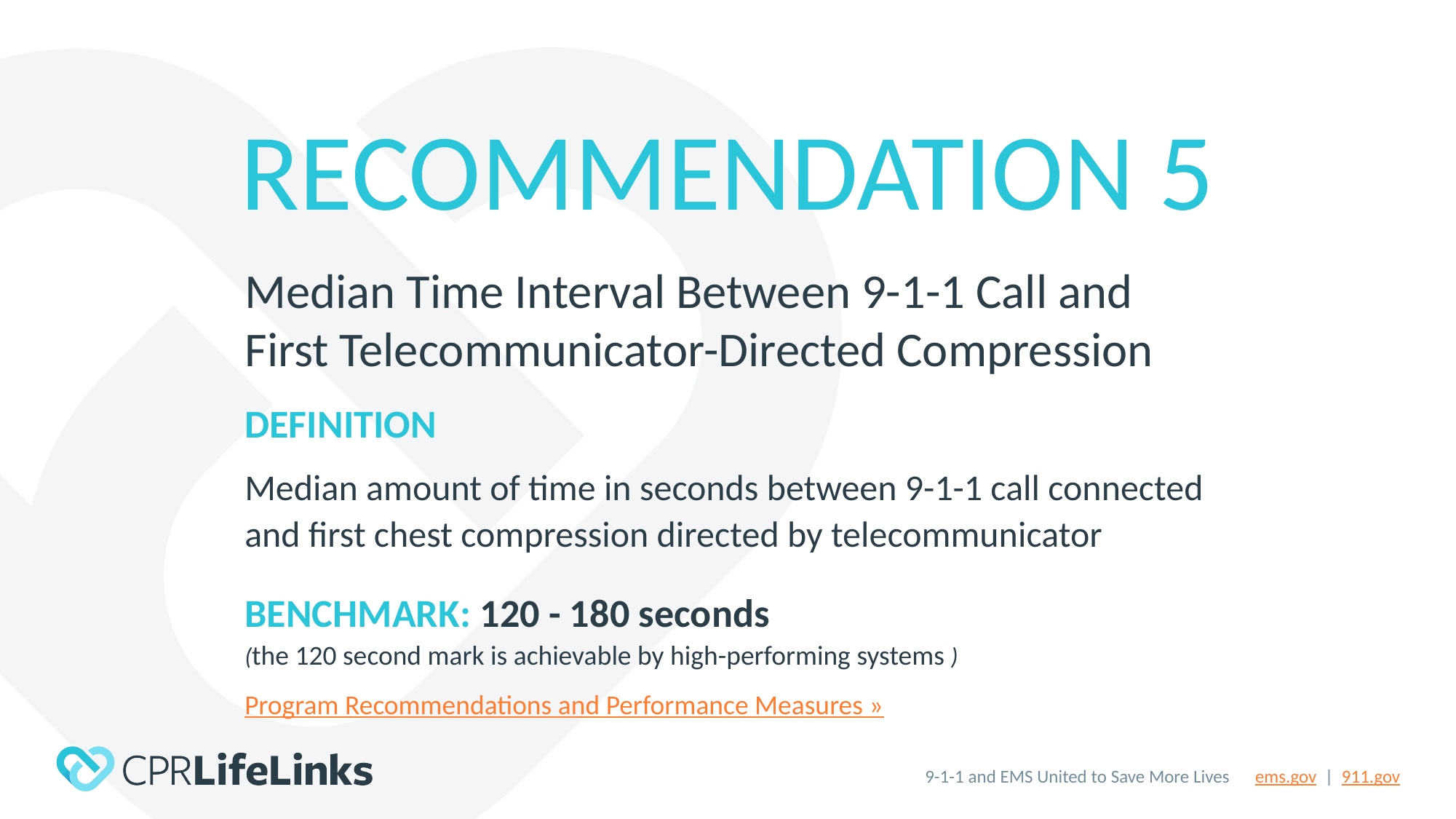

# Recommendation 5
Median Time Interval Between 9-1-1 Call and First Telecommunicator-Directed Compression
DEFINITION
Median amount of time in seconds between 9-1-1 call connected
and first chest compression directed by telecommunicator
BENCHMARK: 120 - 180 seconds
(the 120 second mark is achievable by high-performing systems )
Program Recommendations and Performance Measures »